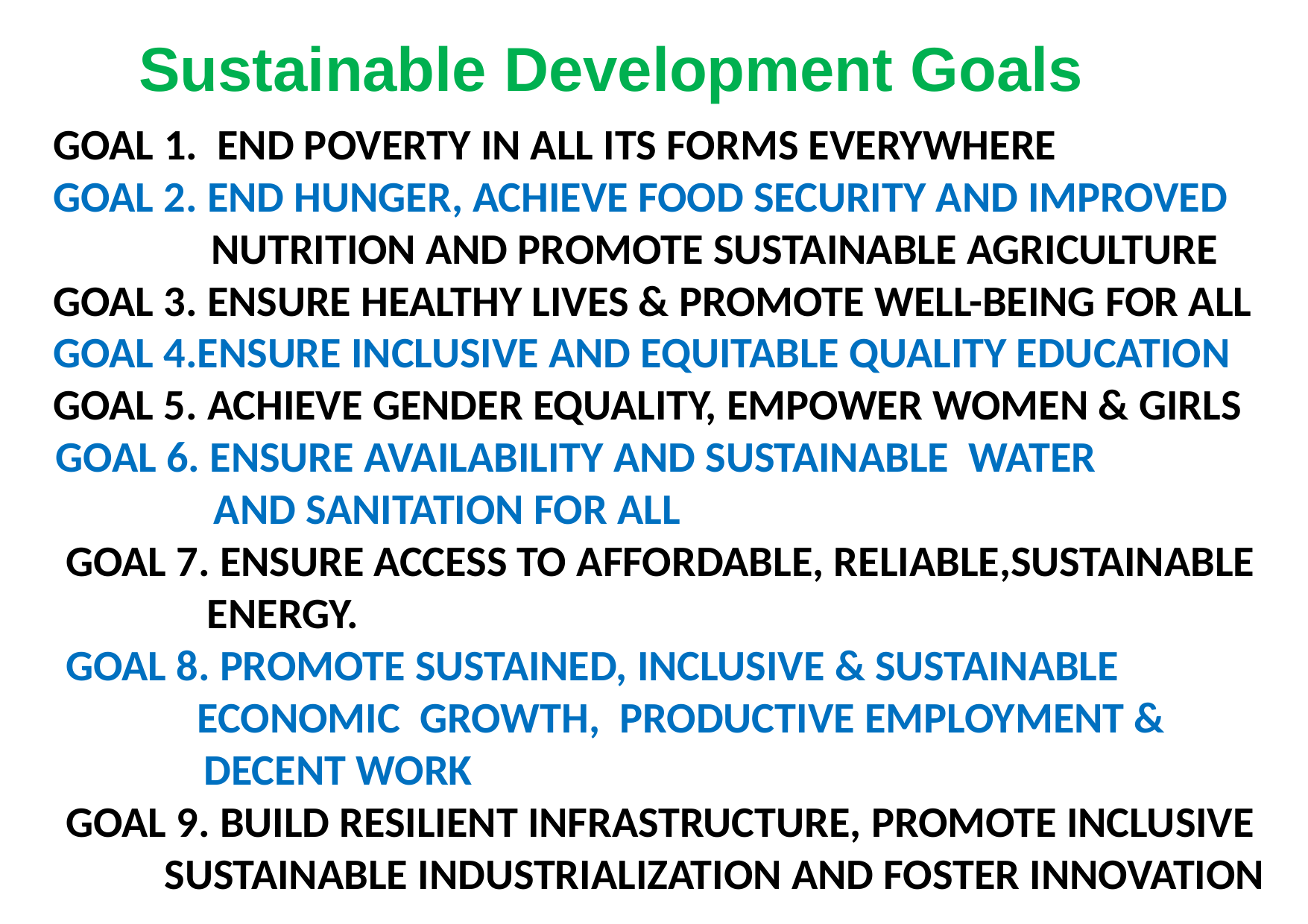

Sustainable Development Goals
GOAL 1.  END POVERTY IN ALL ITS FORMS EVERYWHERE
GOAL 2. END HUNGER, ACHIEVE FOOD SECURITY AND IMPROVED
                NUTRITION AND PROMOTE SUSTAINABLE AGRICULTURE
GOAL 3. ENSURE HEALTHY LIVES & PROMOTE WELL-BEING FOR ALL
GOAL 4.ENSURE INCLUSIVE AND EQUITABLE QUALITY EDUCATION
GOAL 5. ACHIEVE GENDER EQUALITY, EMPOWER WOMEN & GIRLS
    GOAL 6. ENSURE AVAILABILITY AND SUSTAINABLE  WATER
                    AND SANITATION FOR ALL
     GOAL 7. ENSURE ACCESS TO AFFORDABLE, RELIABLE,SUSTAINABLE
	        ENERGY.
     GOAL 8. PROMOTE SUSTAINED, INCLUSIVE & SUSTAINABLE
	       ECONOMIC  GROWTH,  PRODUCTIVE EMPLOYMENT &
                   DECENT WORK
     GOAL 9. BUILD RESILIENT INFRASTRUCTURE, PROMOTE INCLUSIVE
               SUSTAINABLE INDUSTRIALIZATION AND FOSTER INNOVATION